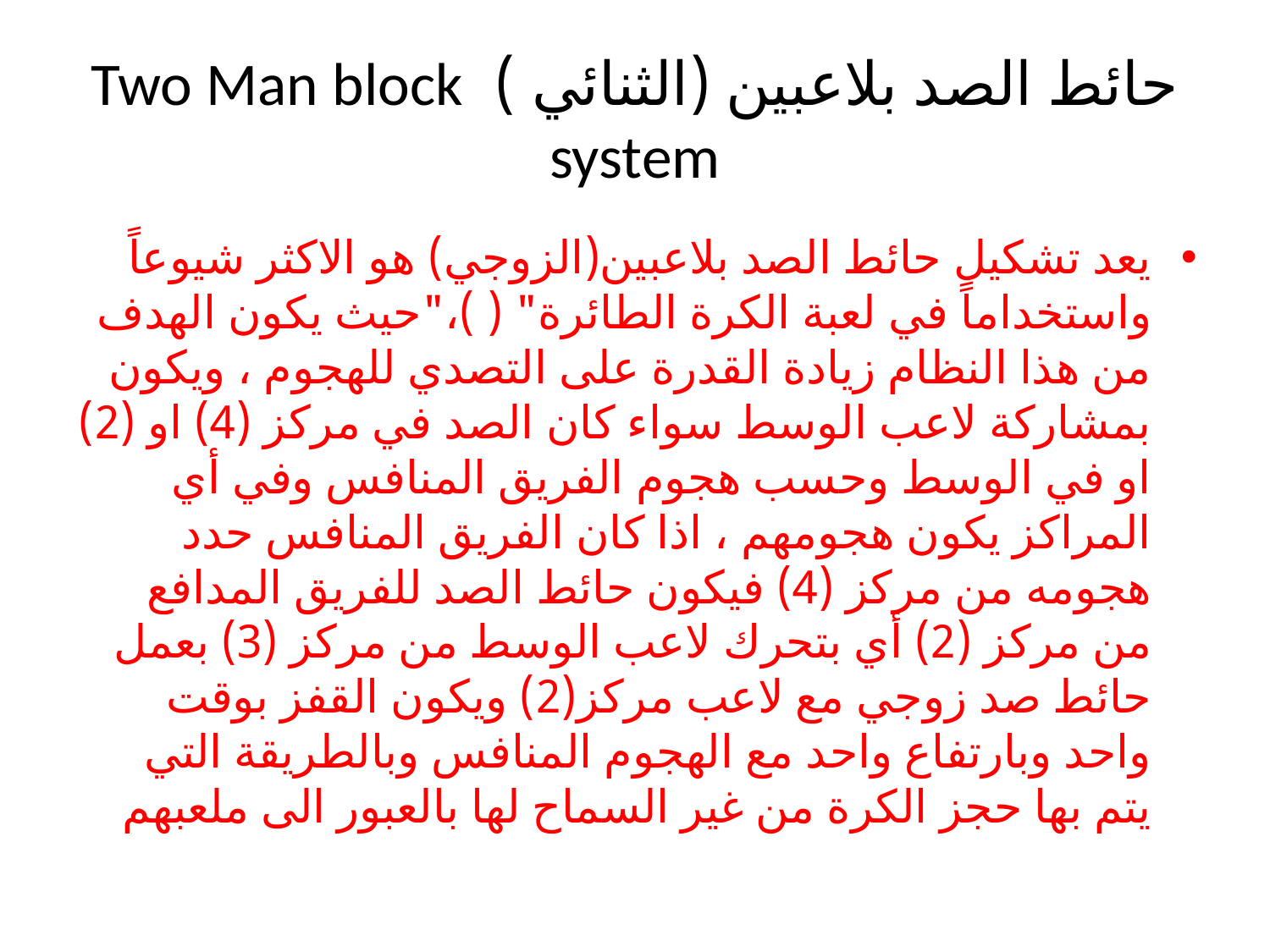

# حائط الصد بلاعبين (الثنائي )  Two Man block system
يعد تشكيل حائط الصد بلاعبين(الزوجي) هو الاكثر شيوعاً واستخداماً في لعبة الكرة الطائرة" ( )،"حيث يكون الهدف من هذا النظام زيادة القدرة على التصدي للهجوم ، ويكون بمشاركة لاعب الوسط سواء كان الصد في مركز (4) او (2) او في الوسط وحسب هجوم الفريق المنافس وفي أي المراكز يكون هجومهم ، اذا كان الفريق المنافس حدد هجومه من مركز (4) فيكون حائط الصد للفريق المدافع من مركز (2) أي بتحرك لاعب الوسط من مركز (3) بعمل حائط صد زوجي مع لاعب مركز(2) ويكون القفز بوقت واحد وبارتفاع واحد مع الهجوم المنافس وبالطريقة التي يتم بها حجز الكرة من غير السماح لها بالعبور الى ملعبهم